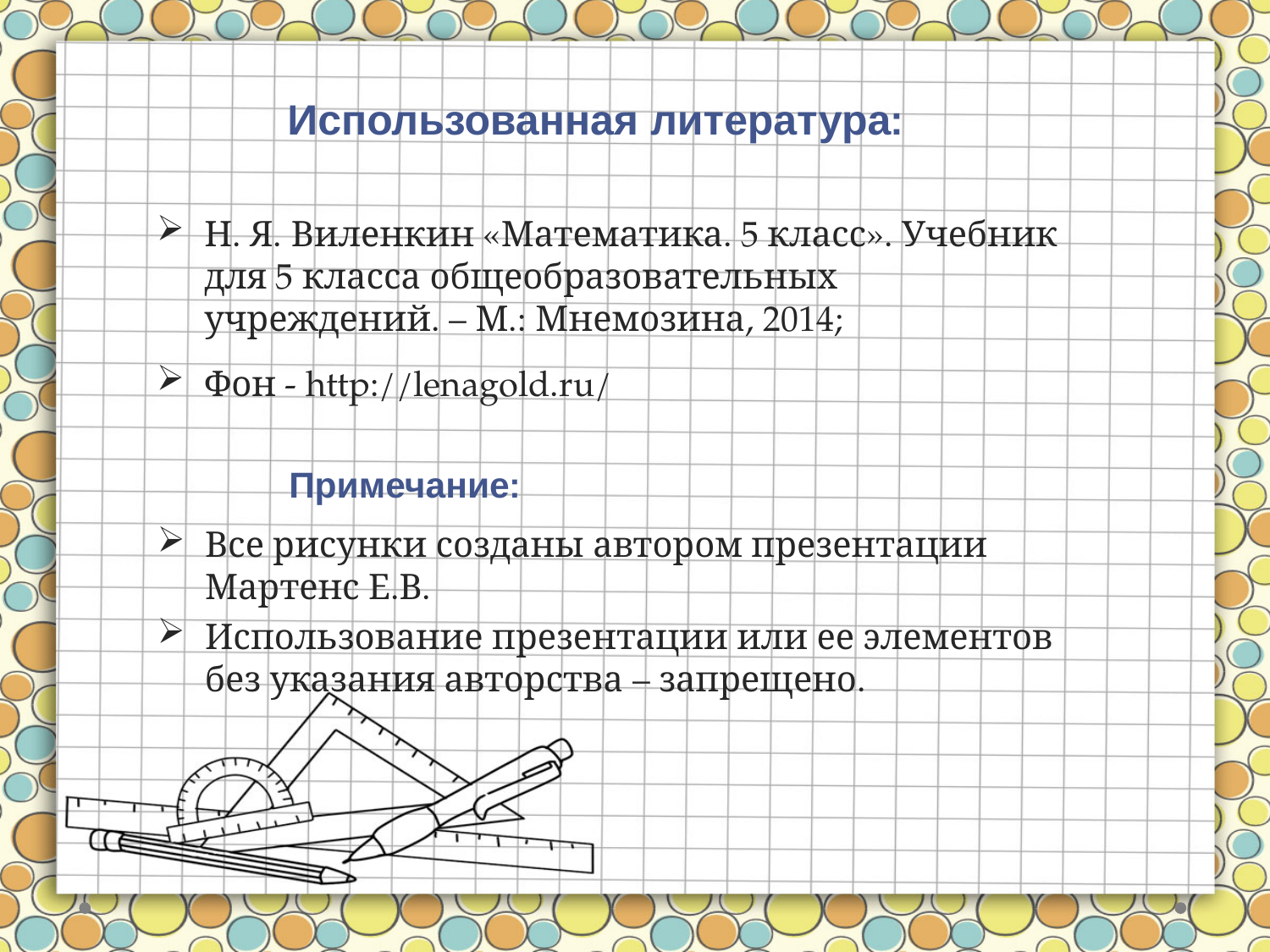

Использованная литература:
Н. Я. Виленкин «Математика. 5 класс». Учебник для 5 класса общеобразовательных учреждений. – М.: Мнемозина, 2014;
Фон - http://lenagold.ru/
Примечание:
Все рисунки созданы автором презентации Мартенс Е.В.
Использование презентации или ее элементов без указания авторства – запрещено.